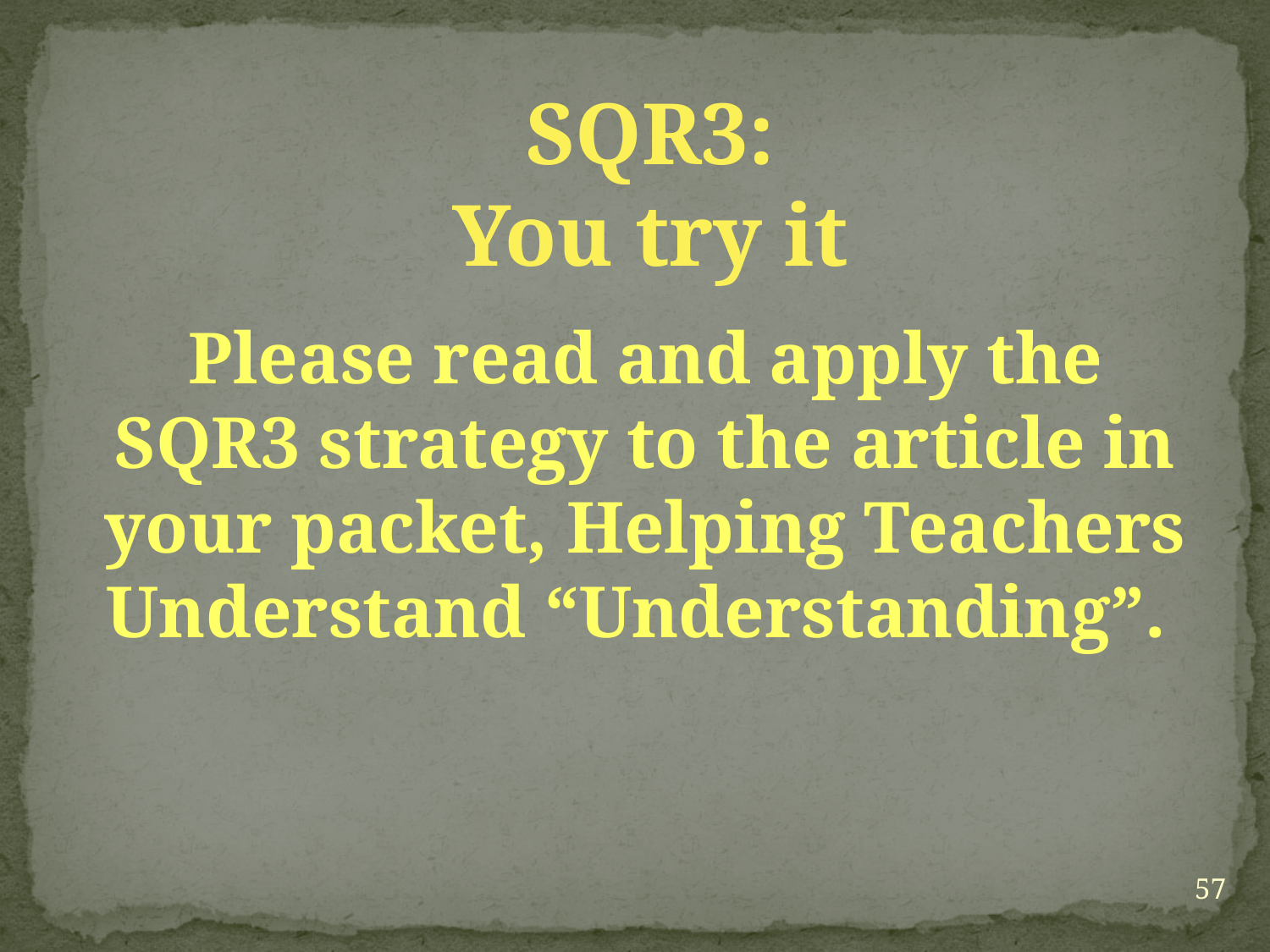

SQR3:
You try it
Please read and apply the SQR3 strategy to the article in your packet, Helping Teachers Understand “Understanding”.
57